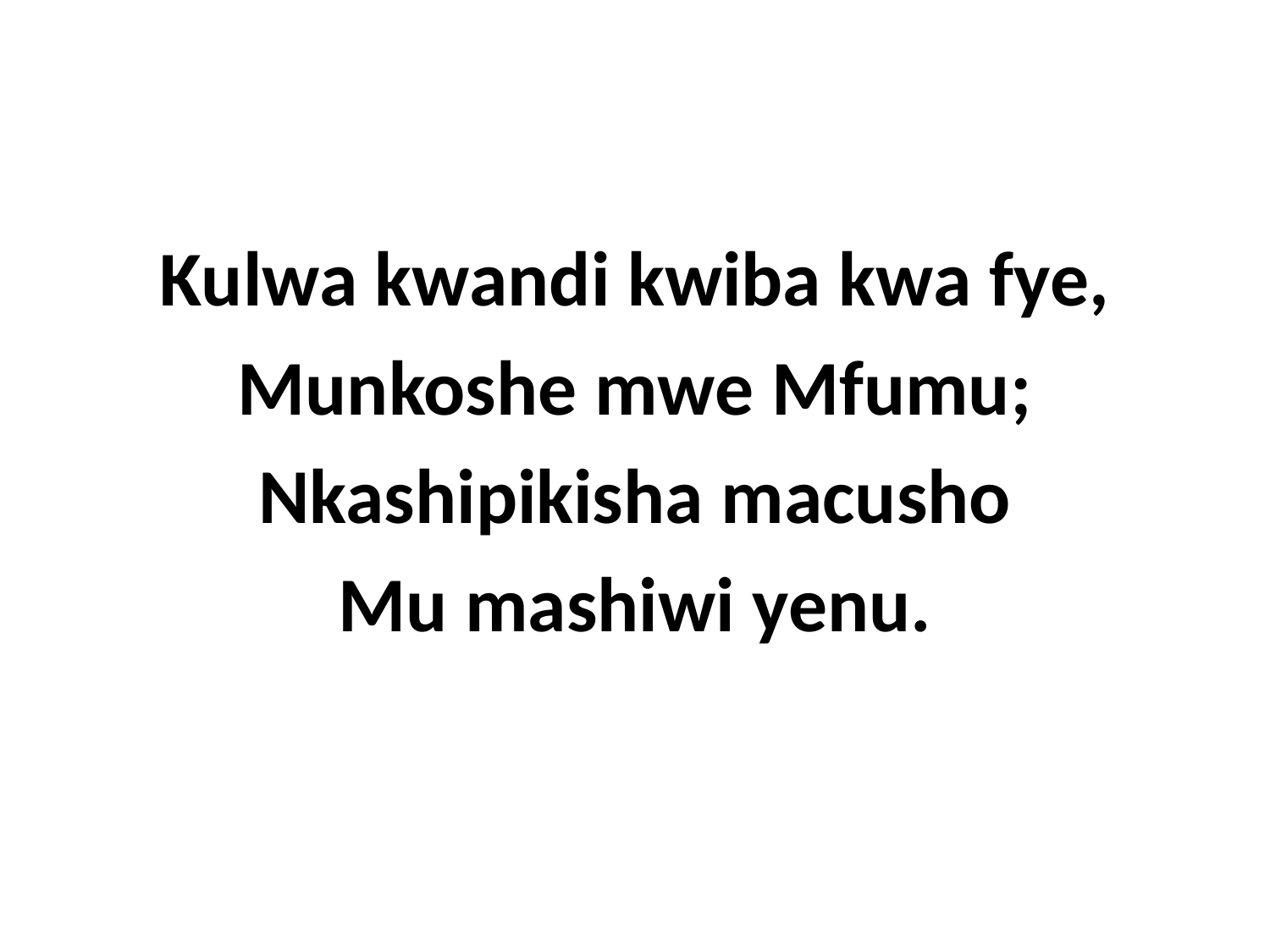

Kulwa kwandi kwiba kwa fye,
Munkoshe mwe Mfumu;
Nkashipikisha macusho
Mu mashiwi yenu.